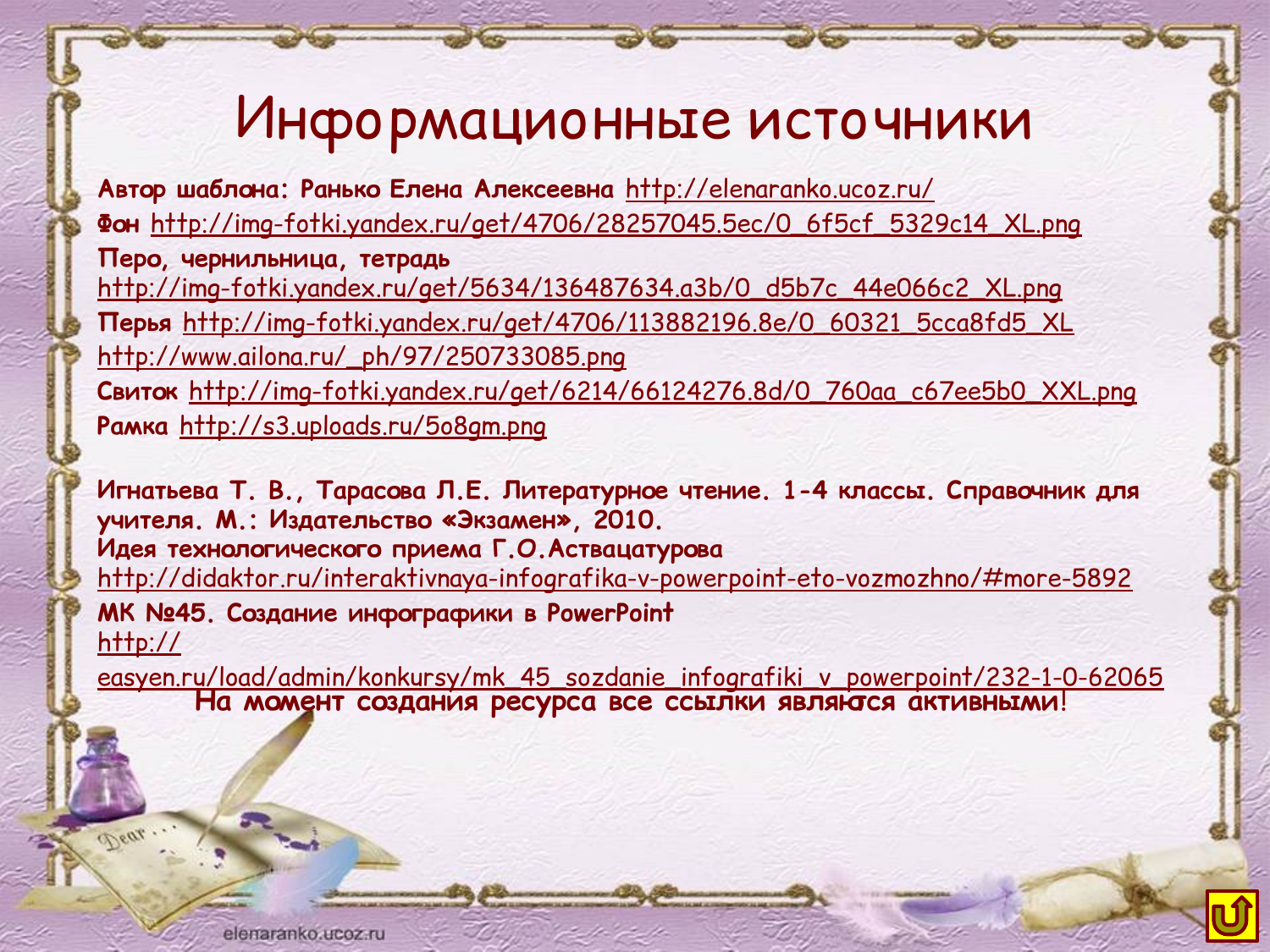

Информационные источники

Автор шаблона: Ранько Елена Алексеевна http://elenaranko.ucoz.ru/
Фон http://img-fotki.yandex.ru/get/4706/28257045.5ec/0_6f5cf_5329c14_XL.png
Перо, чернильница, тетрадь http://img-fotki.yandex.ru/get/5634/136487634.a3b/0_d5b7c_44e066c2_XL.png
Перья http://img-fotki.yandex.ru/get/4706/113882196.8e/0_60321_5cca8fd5_XL
http://www.ailona.ru/_ph/97/250733085.png
Свиток http://img-fotki.yandex.ru/get/6214/66124276.8d/0_760aa_c67ee5b0_XXL.png
Рамка http://s3.uploads.ru/5o8gm.png

Игнатьева Т. В., Тарасова Л.Е. Литературное чтение. 1-4 классы. Справочник для учителя. М.: Издательство «Экзамен», 2010.
Идея технологического приема Г.О.Аствацатурова http://didaktor.ru/interaktivnaya-infografika-v-powerpoint-eto-vozmozhno/#more-5892
МК №45. Создание инфографики в PowerPoint
http://easyen.ru/load/admin/konkursy/mk_45_sozdanie_infografiki_v_powerpoint/232-1-0-62065
На момент создания ресурса все ссылки являются активными!